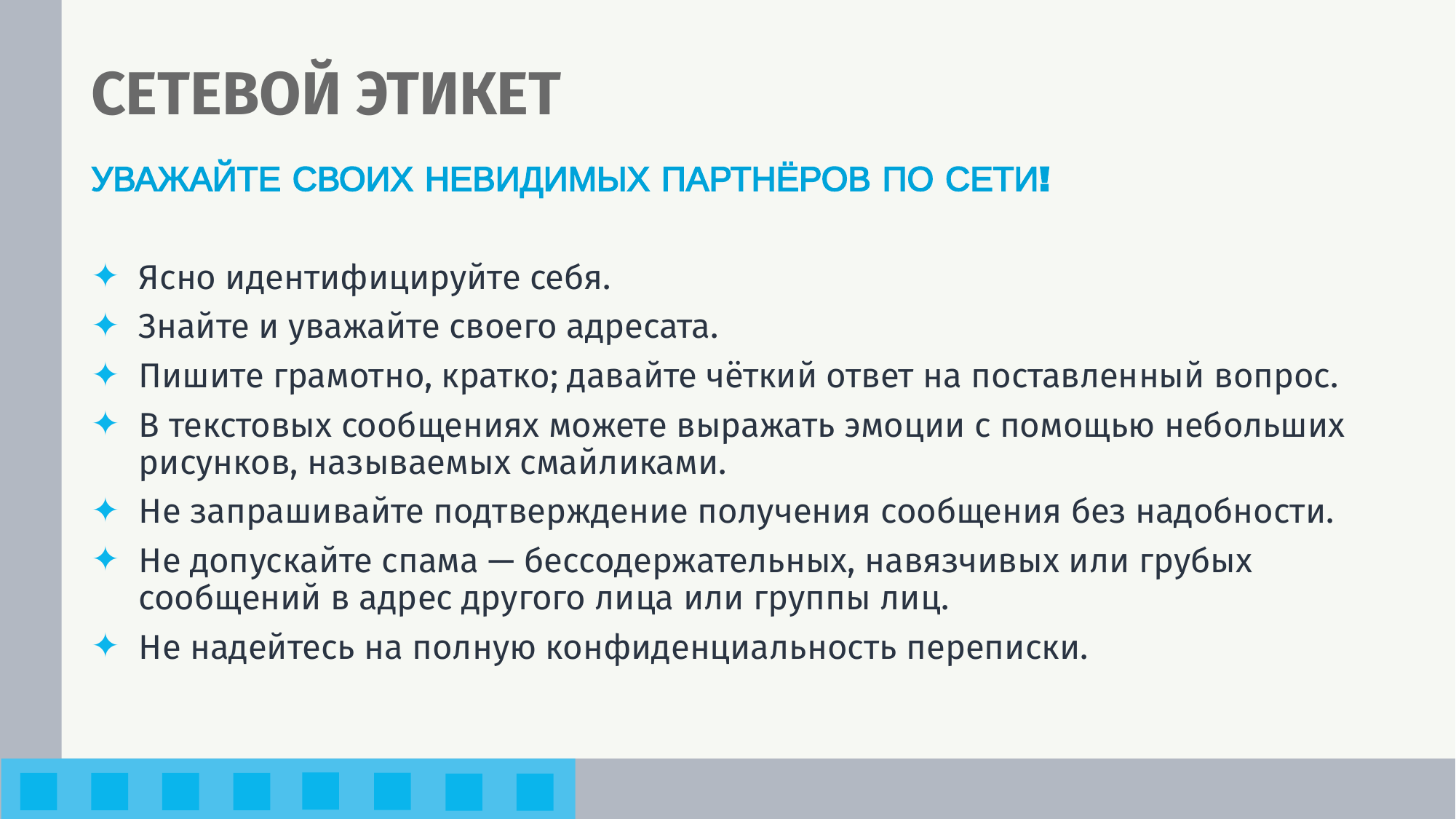

# СЕТЕВОЙ ЭТИКЕТ
УВАЖАЙТЕ СВОИХ НЕВИДИМЫХ ПАРТНЁРОВ ПО СЕТИ!

Ясно идентифицируйте себя.
Знайте и уважайте своего адресата.
Пишите грамотно, кратко; давайте чёткий ответ на поставленный вопрос.
В текстовых сообщениях можете выражать эмоции с помощью небольших рисунков, называемых смайликами.
Не запрашивайте подтверждение получения сообщения без надобности.
Не допускайте спама — бессодержательных, навязчивых или грубых сообщений в адрес другого лица или группы лиц.
Не надейтесь на полную конфиденциальность переписки.